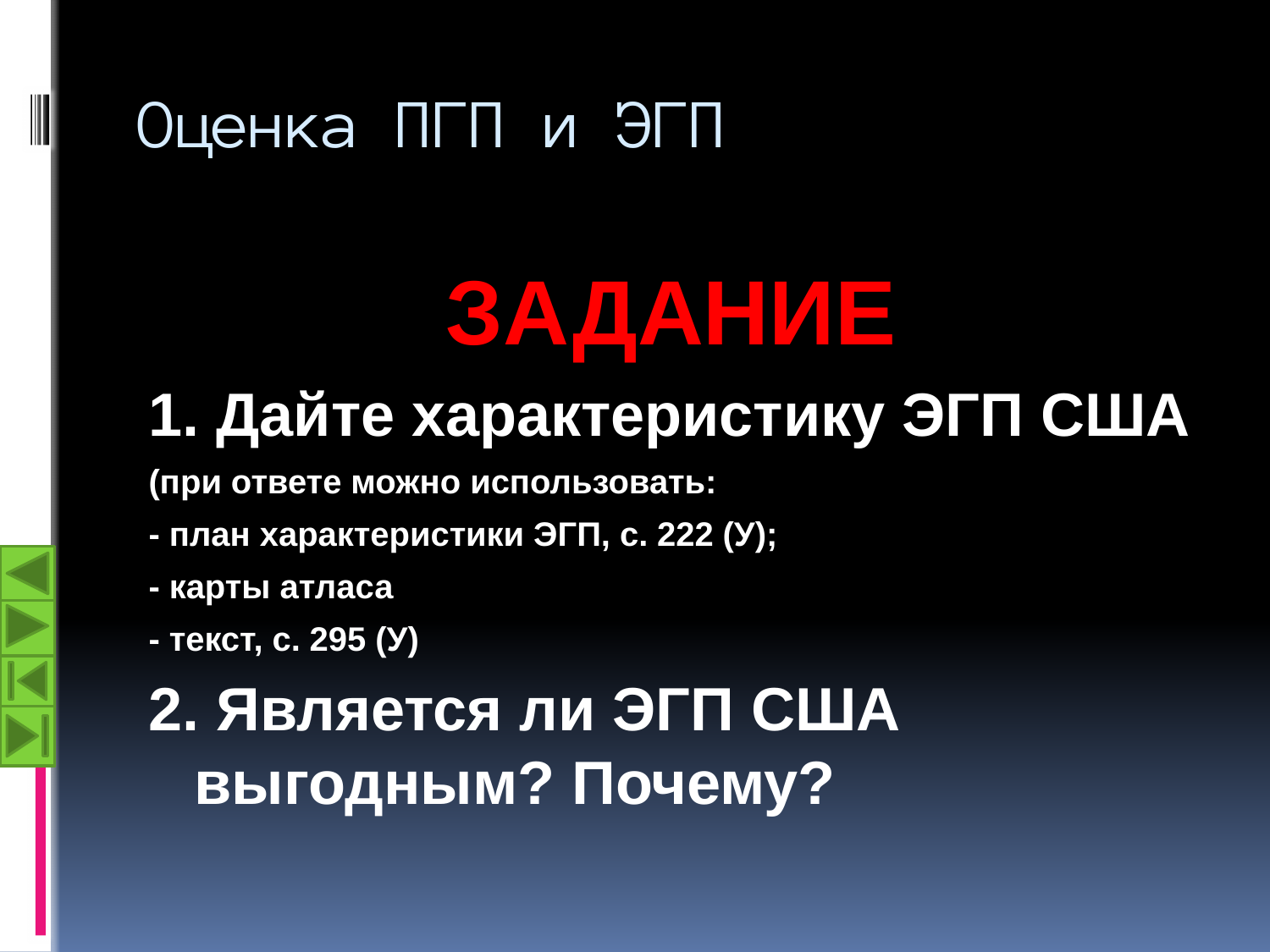

# Оценка ПГП и ЭГП
ЗАДАНИЕ
1. Дайте характеристику ЭГП США
(при ответе можно использовать:
- план характеристики ЭГП, с. 222 (У);
- карты атласа
- текст, с. 295 (У)
2. Является ли ЭГП США выгодным? Почему?